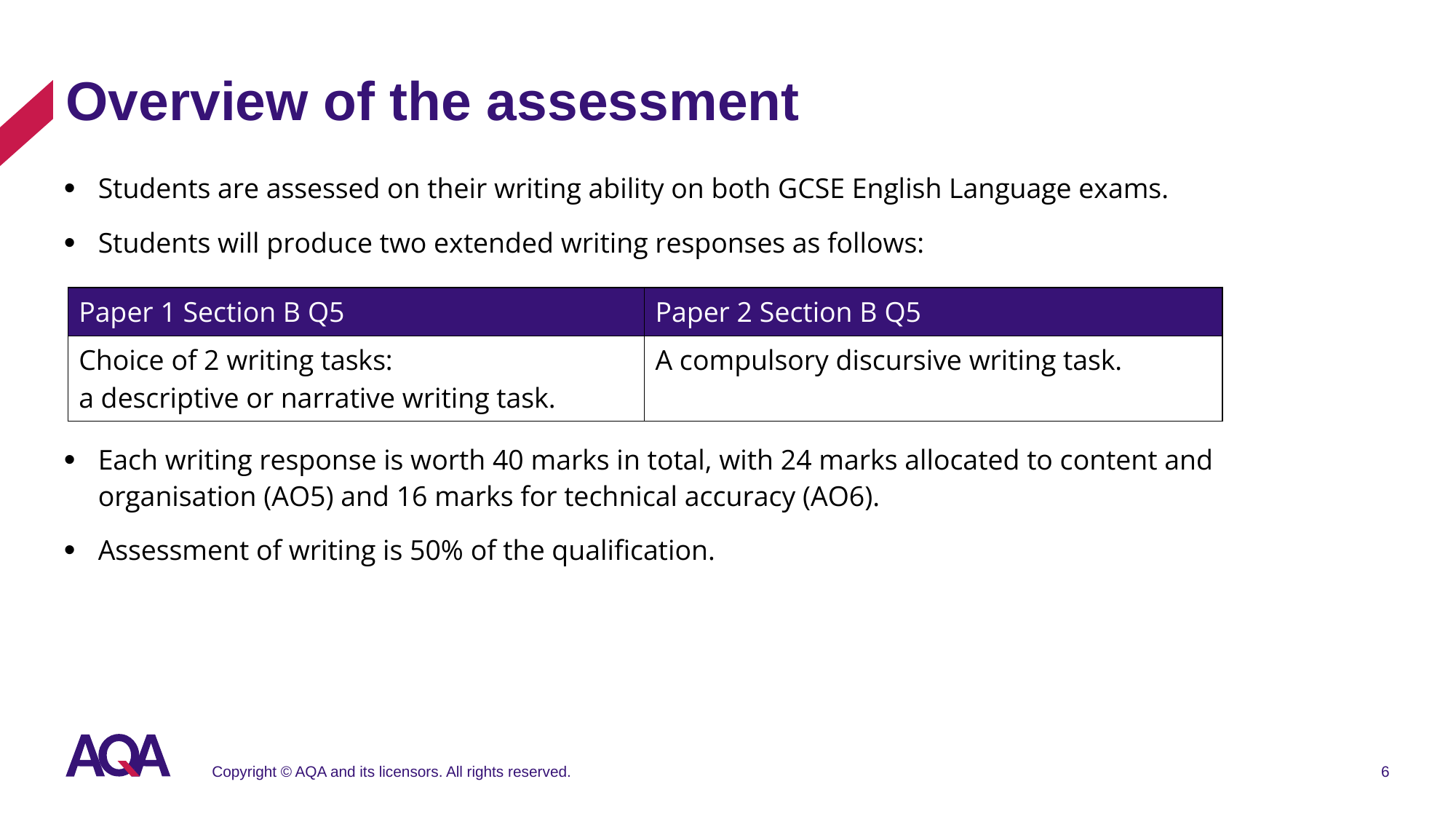

# Overview of the assessment
Students are assessed on their writing ability on both GCSE English Language exams.
Students will produce two extended writing responses as follows:

Each writing response is worth 40 marks in total, with 24 marks allocated to content and organisation (AO5) and 16 marks for technical accuracy (AO6).
Assessment of writing is 50% of the qualification.
| Paper 1 Section B Q5 | Paper 2 Section B Q5 |
| --- | --- |
| Choice of 2 writing tasks: a descriptive or narrative writing task. | A compulsory discursive writing task. |
Copyright © AQA and its licensors. All rights reserved.
6